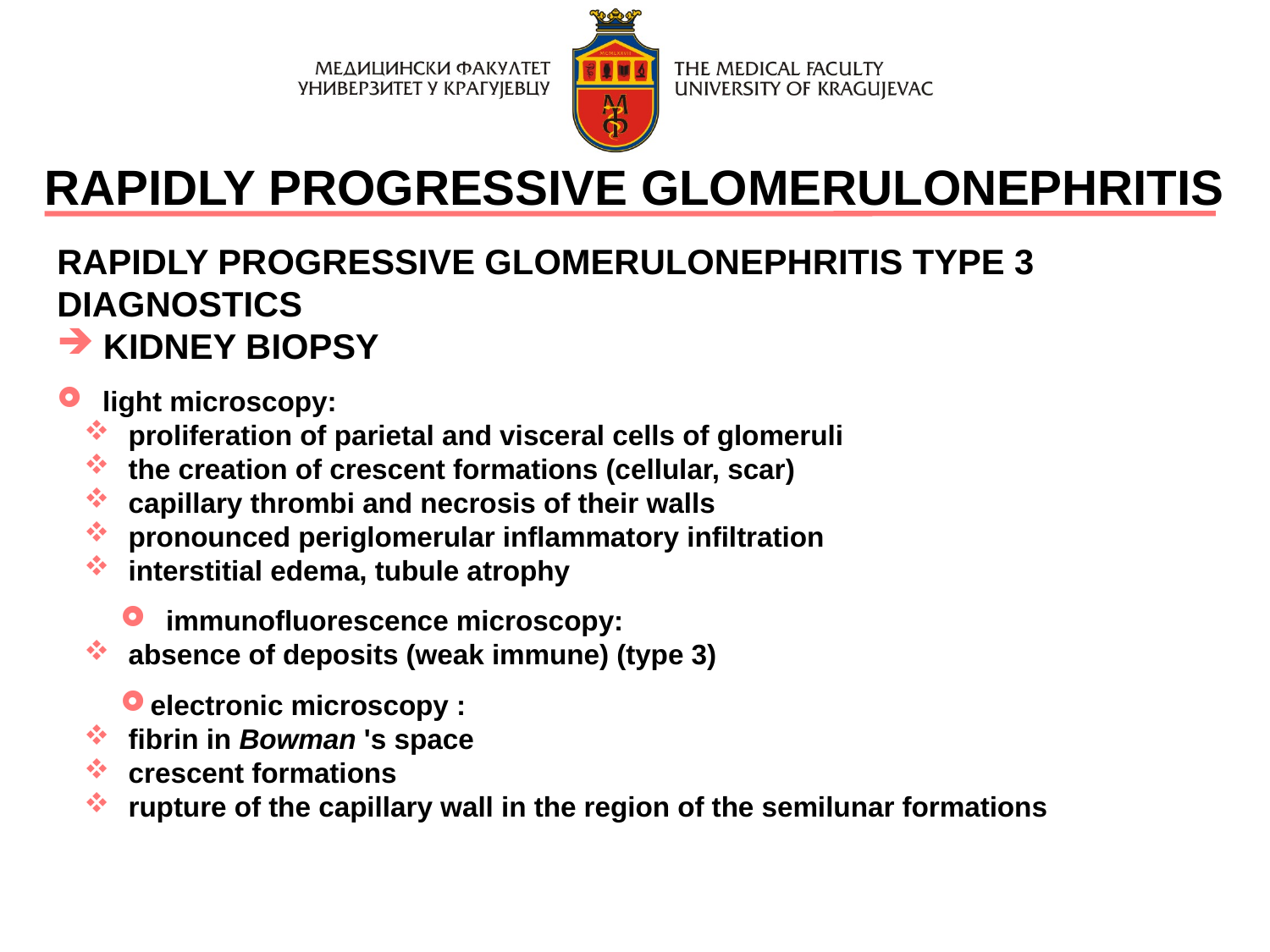

RAPIDLY PROGRESSIVE GLOMERULONEPHRITIS

RAPIDLY PROGRESSIVE GLOMERULONEPHRITIS TYPE 3
DIAGNOSTICS
 KIDNEY BIOPSY

  light microscopy:
 proliferation of parietal and visceral cells of glomeruli
 the creation of crescent formations (cellular, scar)
 capillary thrombi and necrosis of their walls
 pronounced periglomerular inflammatory infiltration
 interstitial edema, tubule atrophy

  immunofluorescence microscopy:
 absence of deposits (weak immune) (type 3)

electronic microscopy :
 fibrin in Bowman 's space
 crescent formations
 rupture of the capillary wall in the region of the semilunar formations